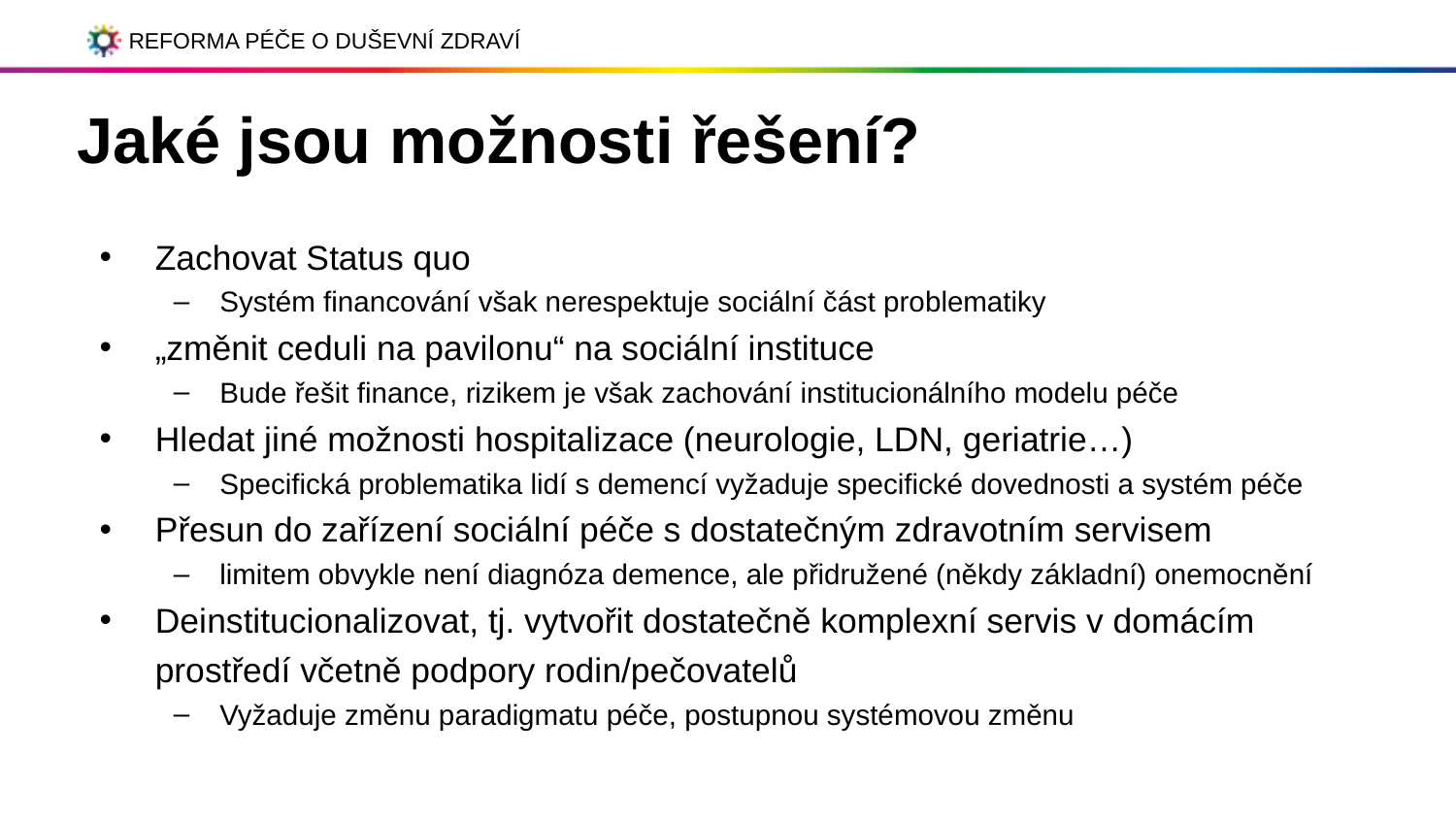

# Jaké jsou možnosti řešení?
Zachovat Status quo
Systém financování však nerespektuje sociální část problematiky
„změnit ceduli na pavilonu“ na sociální instituce
Bude řešit finance, rizikem je však zachování institucionálního modelu péče
Hledat jiné možnosti hospitalizace (neurologie, LDN, geriatrie…)
Specifická problematika lidí s demencí vyžaduje specifické dovednosti a systém péče
Přesun do zařízení sociální péče s dostatečným zdravotním servisem
limitem obvykle není diagnóza demence, ale přidružené (někdy základní) onemocnění
Deinstitucionalizovat, tj. vytvořit dostatečně komplexní servis v domácím prostředí včetně podpory rodin/pečovatelů
Vyžaduje změnu paradigmatu péče, postupnou systémovou změnu